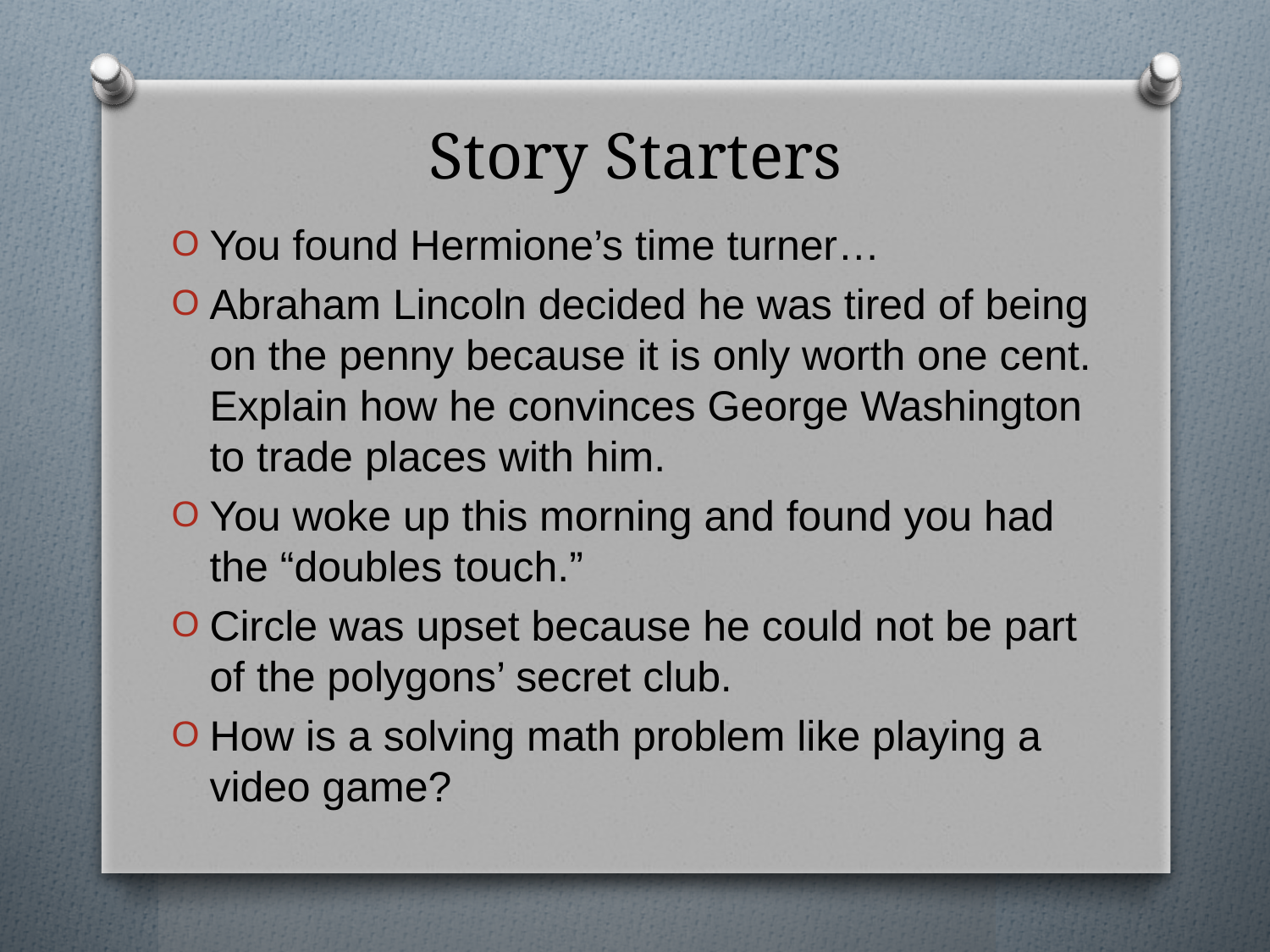

# Story Starters
You found Hermione’s time turner…
Abraham Lincoln decided he was tired of being on the penny because it is only worth one cent. Explain how he convinces George Washington to trade places with him.
You woke up this morning and found you had the “doubles touch.”
Circle was upset because he could not be part of the polygons’ secret club.
How is a solving math problem like playing a video game?